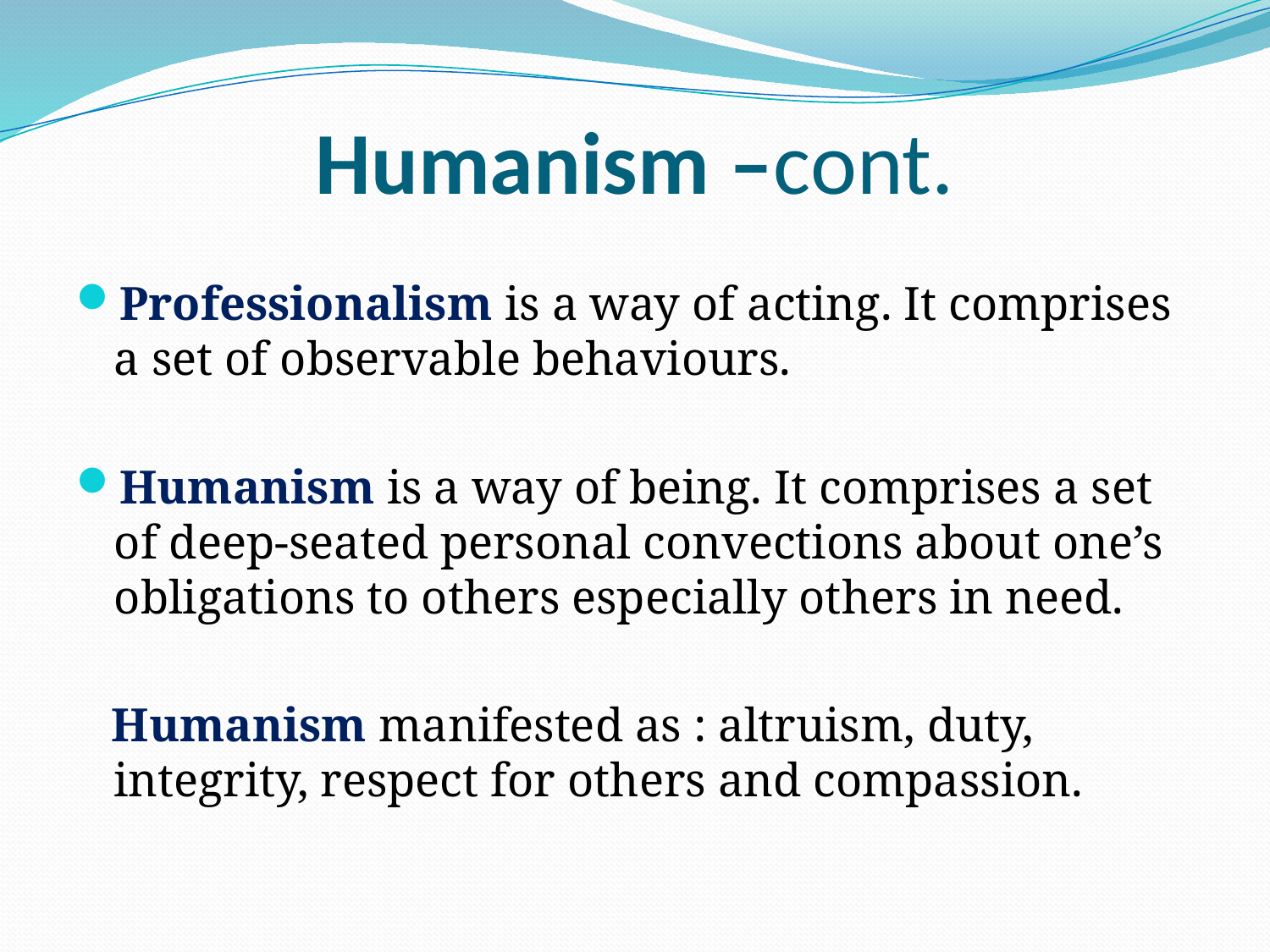

# Humanism –cont.
Professionalism is a way of acting. It comprises  a set of observable behaviours.

Humanism is a way of being. It comprises a set of deep-seated personal convections about one’s obligations to others especially others in need.

   Humanism manifested as : altruism, duty, integrity, respect for others and compassion.